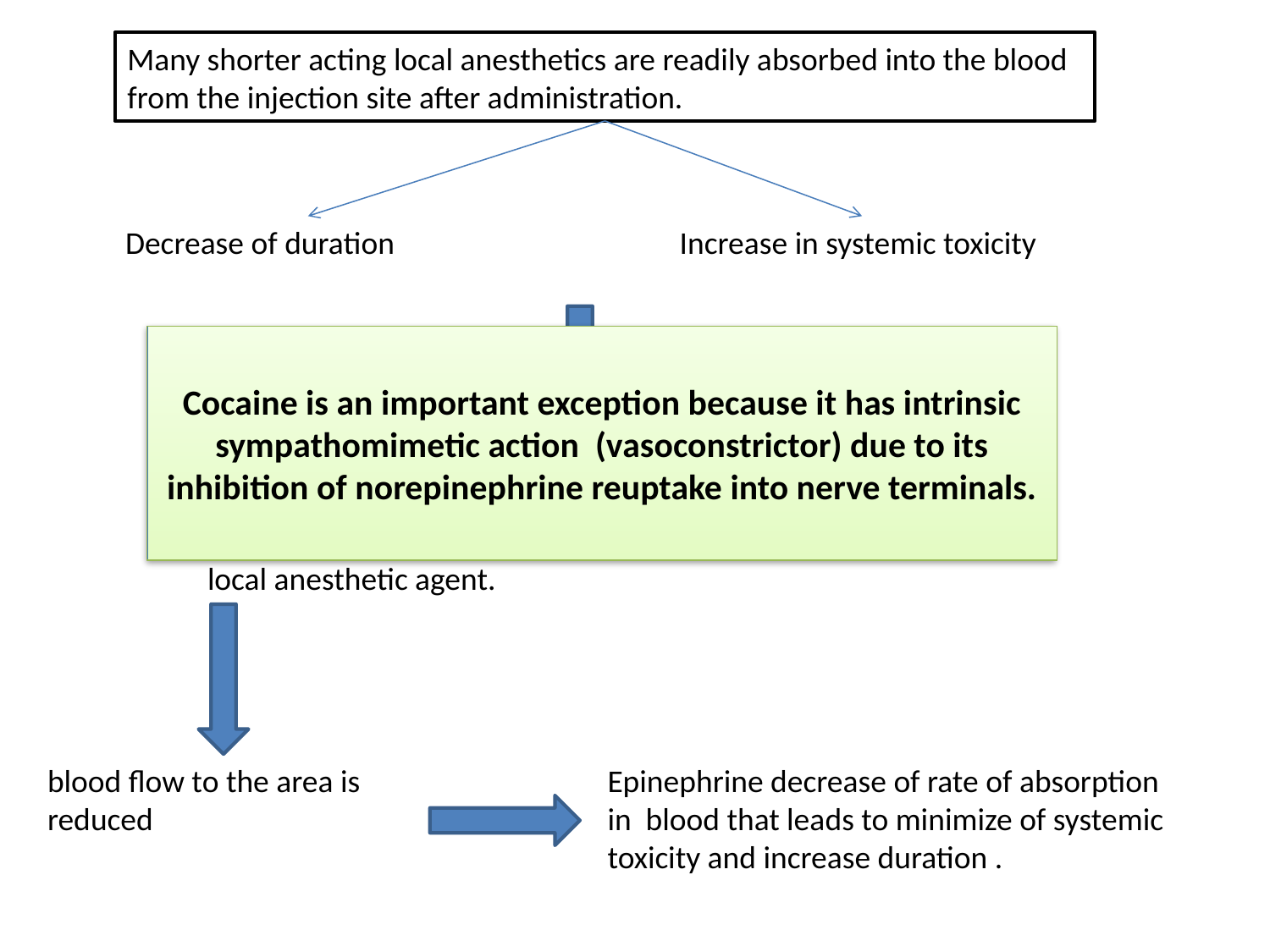

Many shorter acting local anesthetics are readily absorbed into the blood from the injection site after administration.
Decrease of duration
Increase in systemic toxicity

Cocaine is an important exception because it has intrinsic sympathomimetic action  (vasoconstrictor) due to its inhibition of norepinephrine reuptake into nerve terminals.
This can be accomplished by administration of a vasoconstrictor (usually an agonist sympathomimetic like epinephrine ) with the local anesthetic agent.

blood flow to the area is reduced
Epinephrine decrease of rate of absorption in  blood that leads to minimize of systemic toxicity and increase duration .